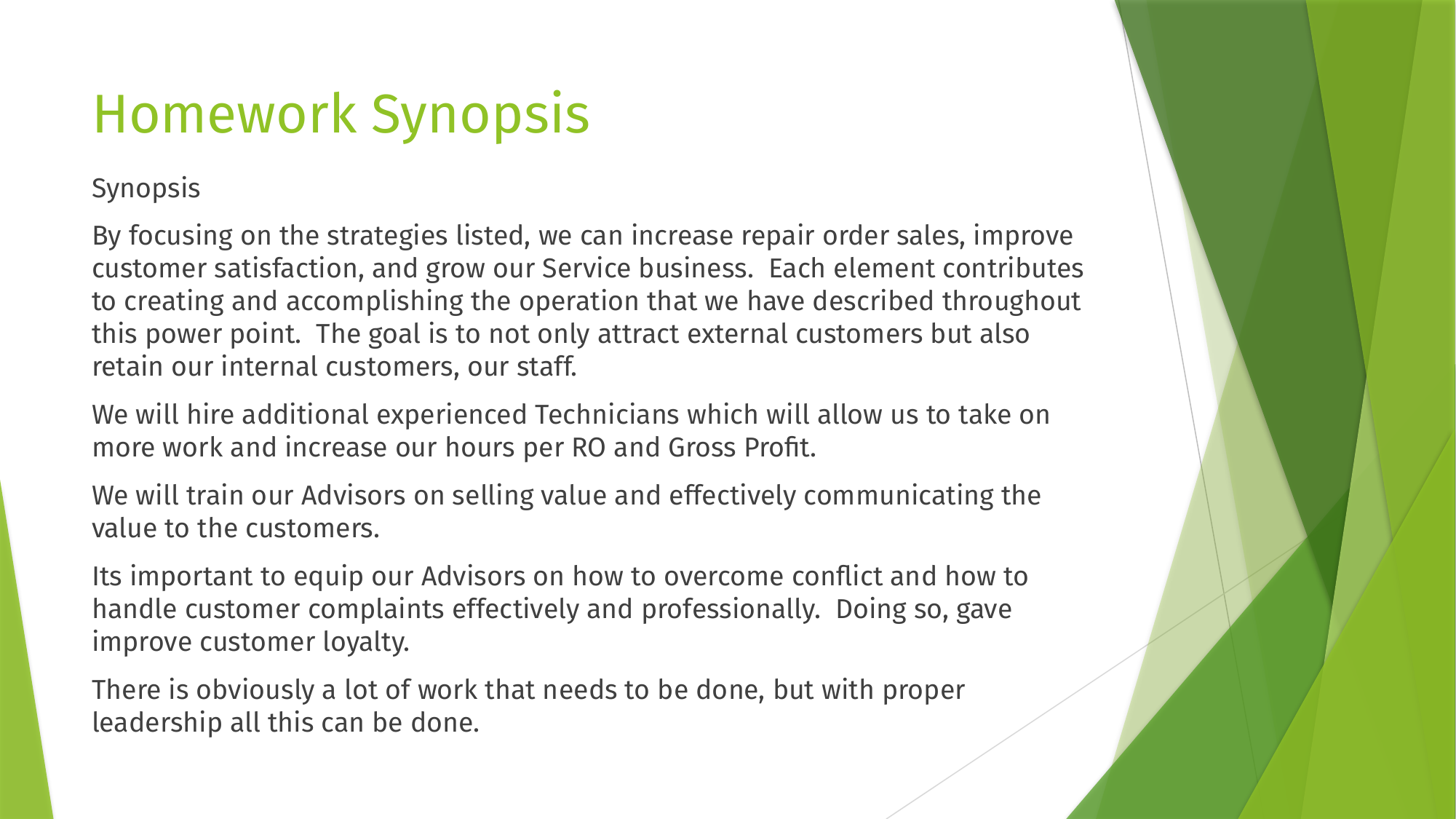

# Homework Synopsis
Synopsis
By focusing on the strategies listed, we can increase repair order sales, improve customer satisfaction, and grow our Service business.  Each element contributes to creating and accomplishing the operation that we have described throughout this power point.  The goal is to not only attract external customers but also retain our internal customers, our staff.
We will hire additional experienced Technicians which will allow us to take on more work and increase our hours per RO and Gross Profit.
We will train our Advisors on selling value and effectively communicating the value to the customers.
Its important to equip our Advisors on how to overcome conflict and how to handle customer complaints effectively and professionally.  Doing so, gave improve customer loyalty.
There is obviously a lot of work that needs to be done, but with proper leadership all this can be done.